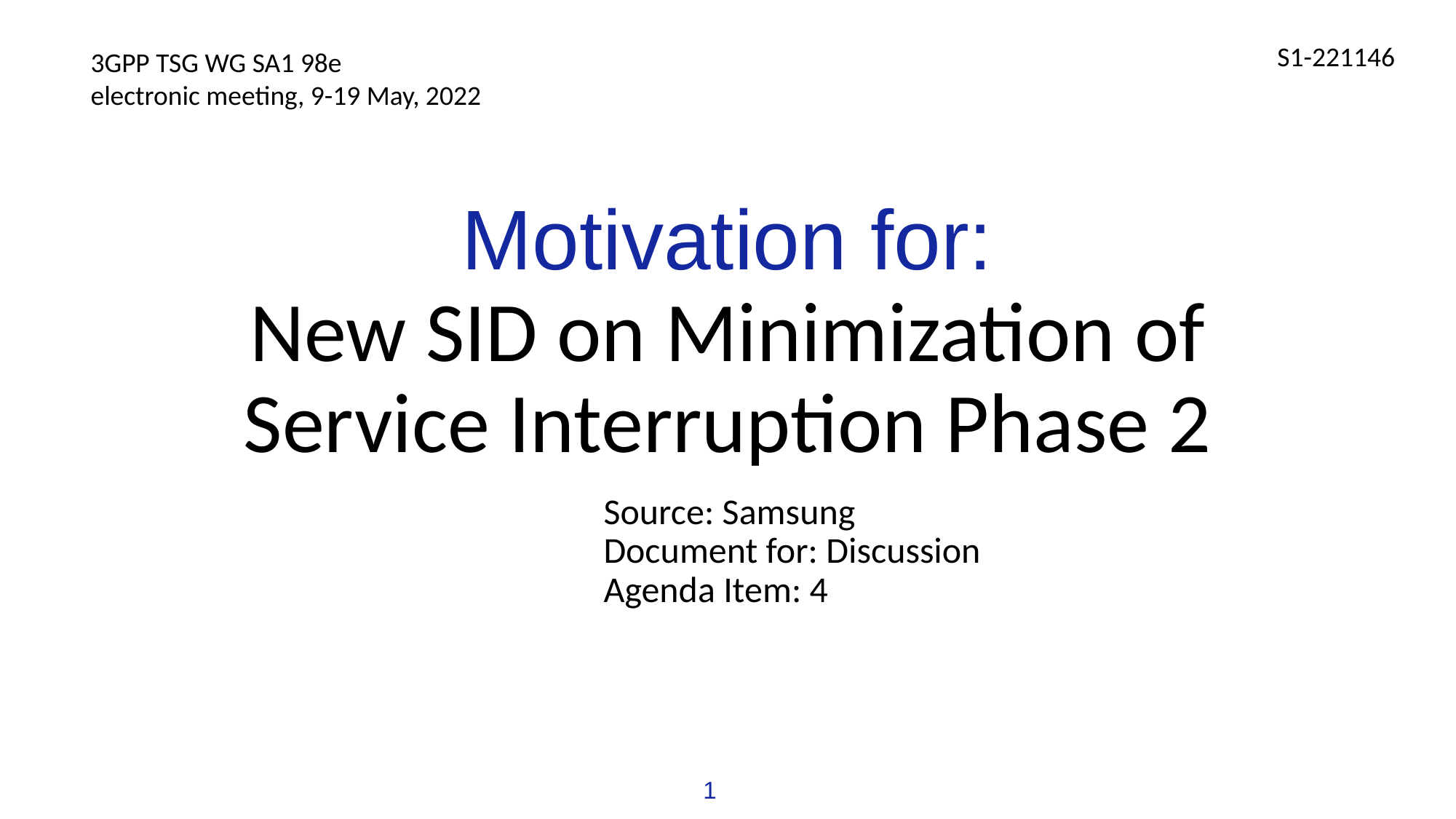

3GPP TSG WG SA1 98e
electronic meeting, 9-19 May, 2022
# Motivation for: New SID on Minimization of Service Interruption Phase 2
Source: Samsung
Document for: Discussion
Agenda Item: 4
1